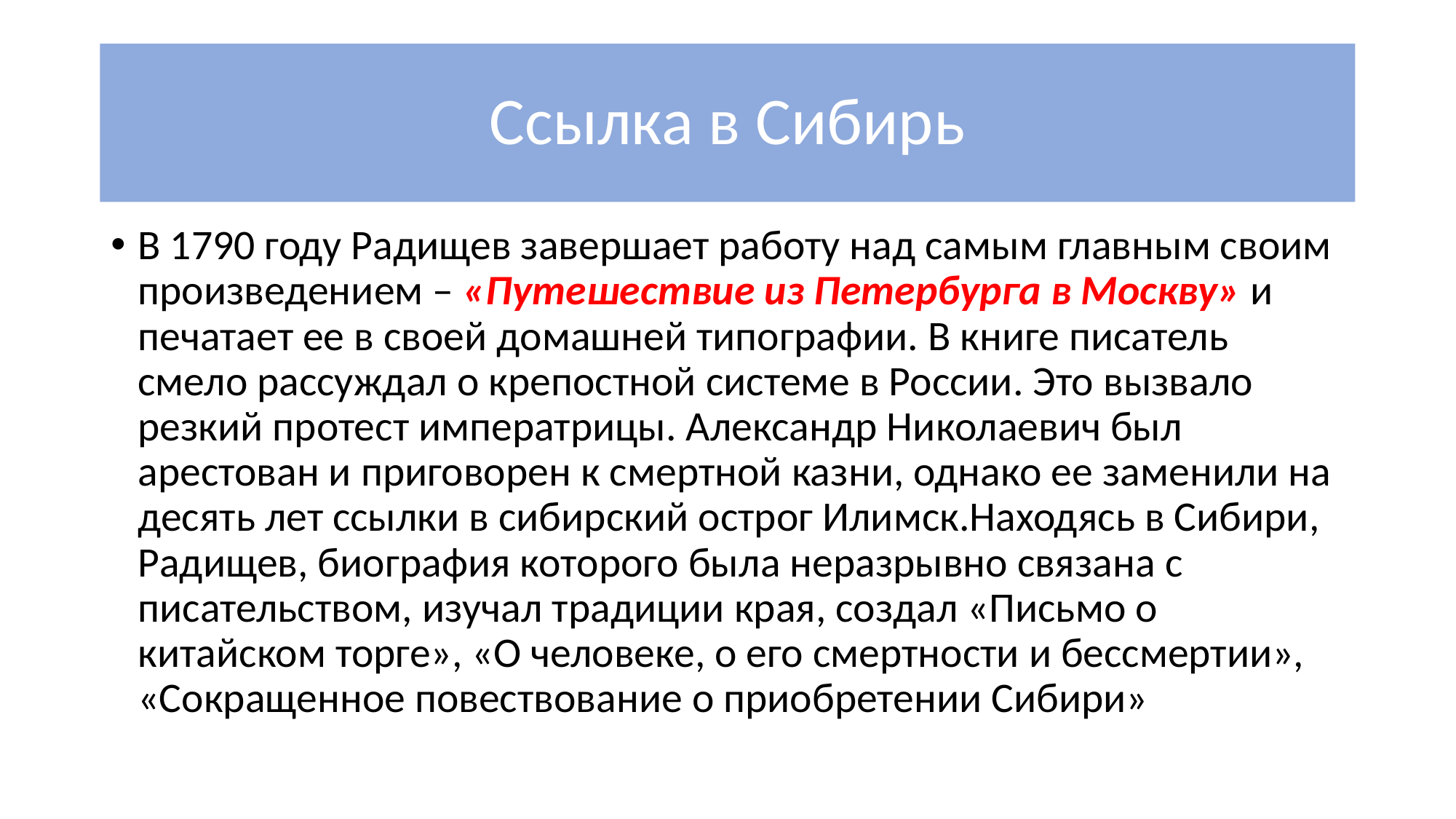

# Ссылка в Сибирь
В 1790 году Радищев завершает работу над самым главным своим произведением – «Путешествие из Петербурга в Москву» и печатает ее в своей домашней типографии. В книге писатель смело рассуждал о крепостной системе в России. Это вызвало резкий протест императрицы. Александр Николаевич был арестован и приговорен к смертной казни, однако ее заменили на десять лет ссылки в сибирский острог Илимск.Находясь в Сибири, Радищев, биография которого была неразрывно связана с писательством, изучал традиции края, создал «Письмо о китайском торге», «О человеке, о его смертности и бессмертии», «Сокращенное повествование о приобретении Сибири»